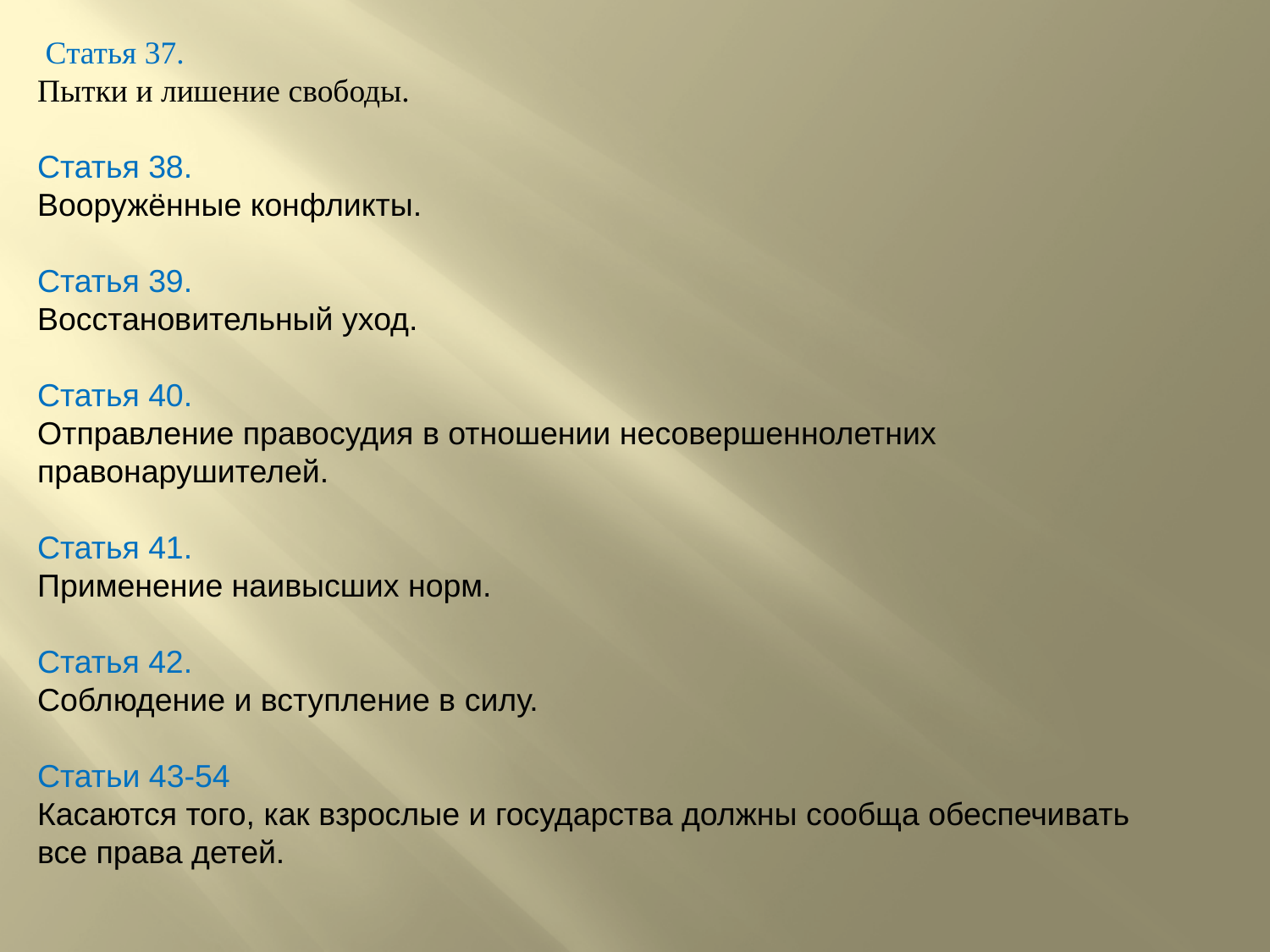

Статья 37.
Пытки и лишение свободы.

Статья 38.
Вооружённые конфликты.

Статья 39.
Восстановительный уход.

Статья 40.
Отправление правосудия в отношении несовершеннолетних правонарушителей.

Статья 41.
Применение наивысших норм.

Статья 42.
Соблюдение и вступление в силу.

Статьи 43-54
Касаются того, как взрослые и государства должны сообща обеспечивать все права детей.